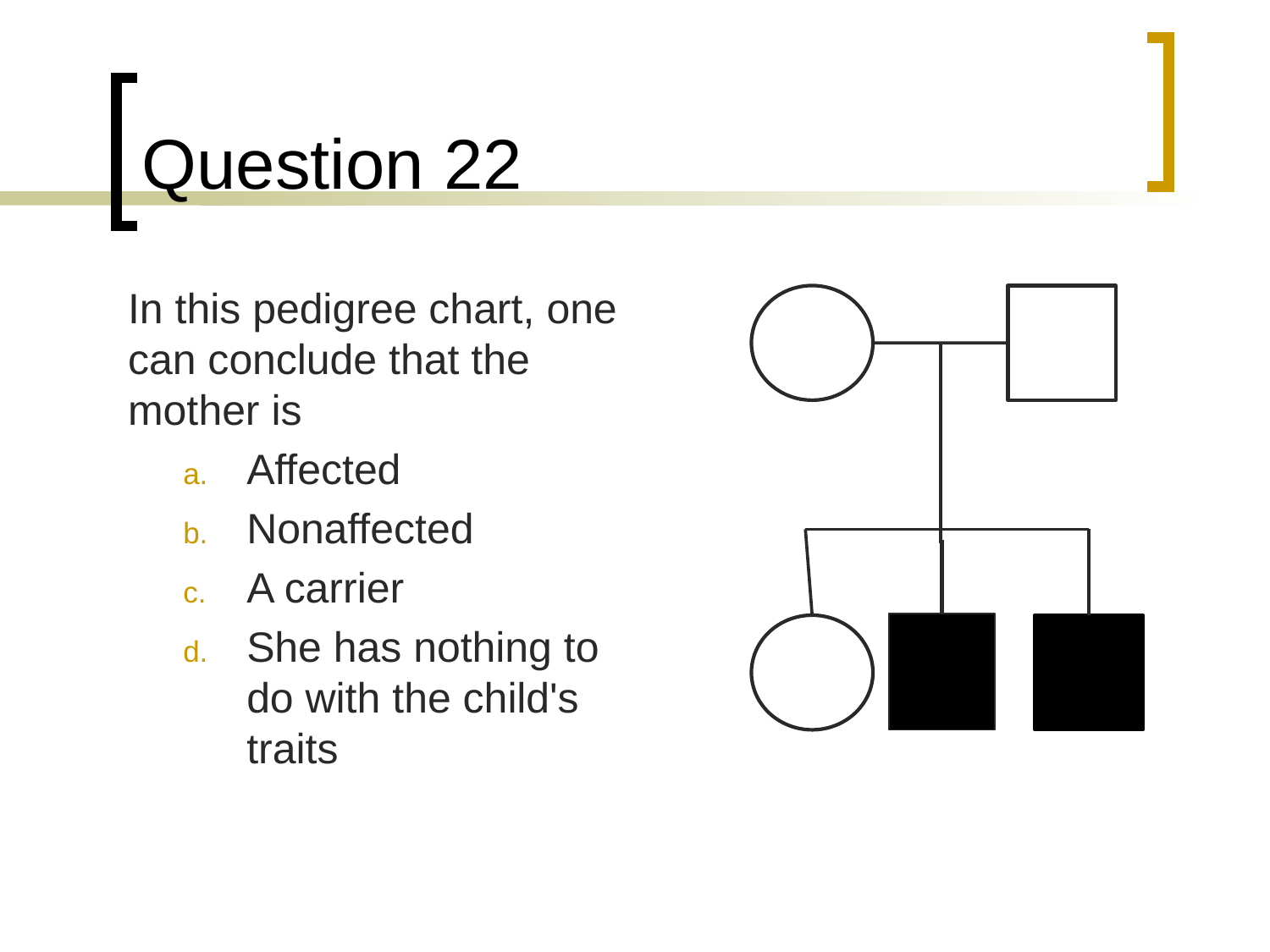

# Question 22
	In this pedigree chart, one can conclude that the mother is
Affected
Nonaffected
A carrier
She has nothing to do with the child's traits